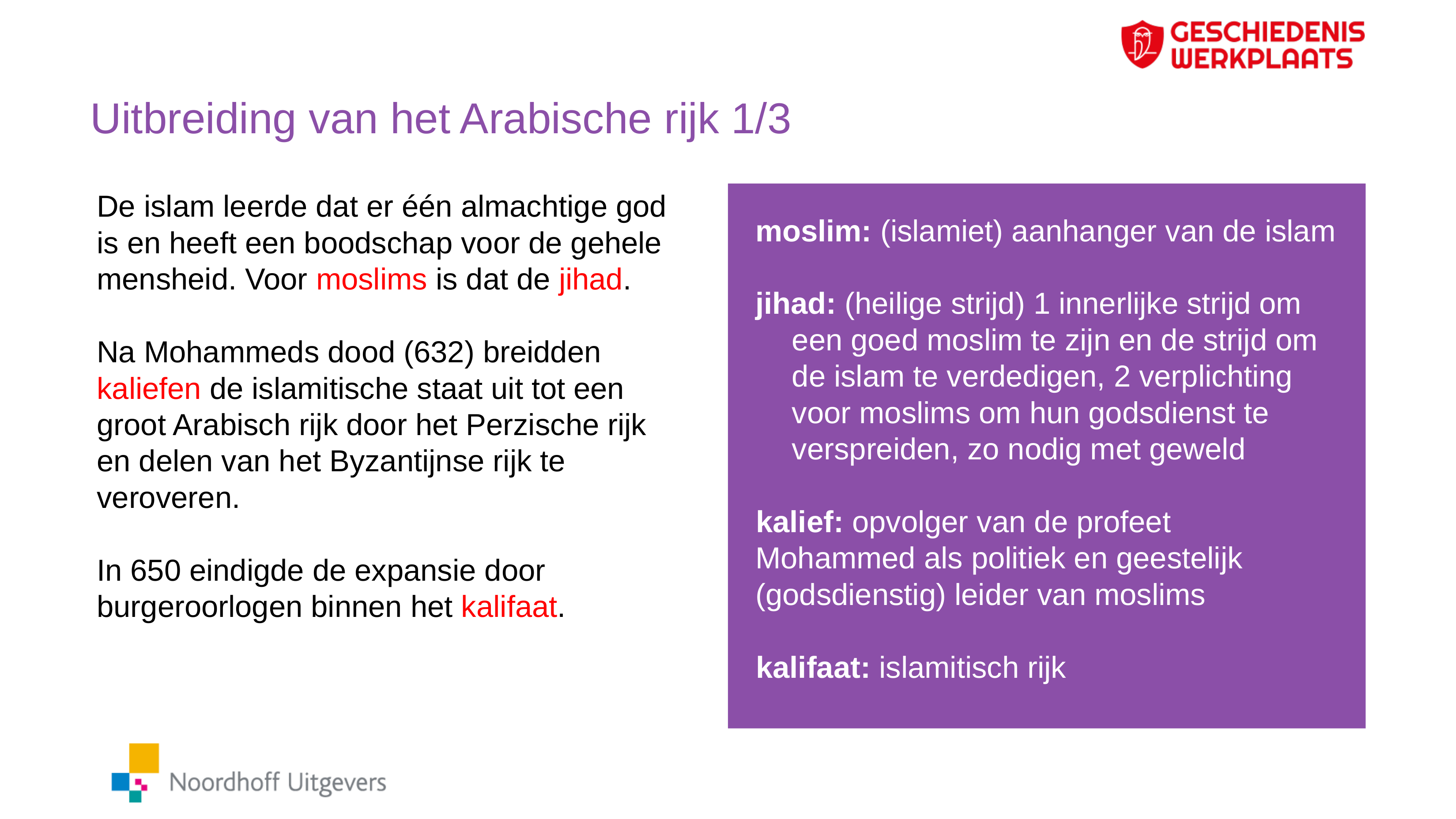

# Uitbreiding van het Arabische rijk 1/3

De islam leerde dat er één almachtige god is en heeft een boodschap voor de gehele mensheid. Voor moslims is dat de jihad.

Na Mohammeds dood (632) breidden kaliefen de islamitische staat uit tot een groot Arabisch rijk door het Perzische rijk en delen van het Byzantijnse rijk te veroveren.

In 650 eindigde de expansie door burgeroorlogen binnen het kalifaat.
moslim: (islamiet) aanhanger van de islam

jihad: (heilige strijd) 1 innerlijke strijd om een goed moslim te zijn en de strijd om de islam te verdedigen, 2 verplichting voor moslims om hun godsdienst te verspreiden, zo nodig met geweld

kalief: opvolger van de profeet Mohammed als politiek en geestelijk (godsdienstig) leider van moslims

kalifaat: islamitisch rijk